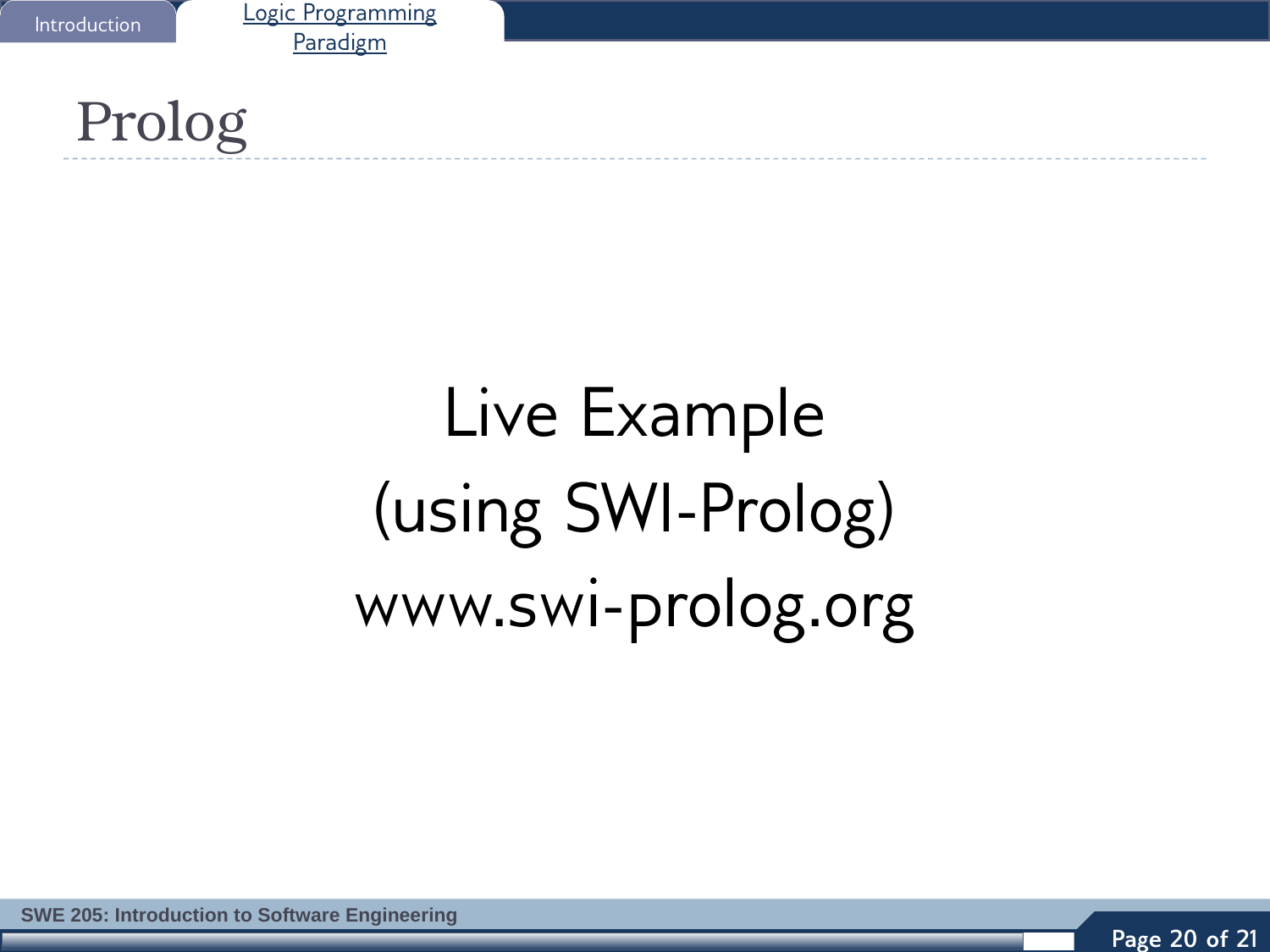

Introduction
Logic Programming Paradigm
# Prolog

Live Example
(using SWI-Prolog)
www.swi-prolog.org
20
Page 20 of 21